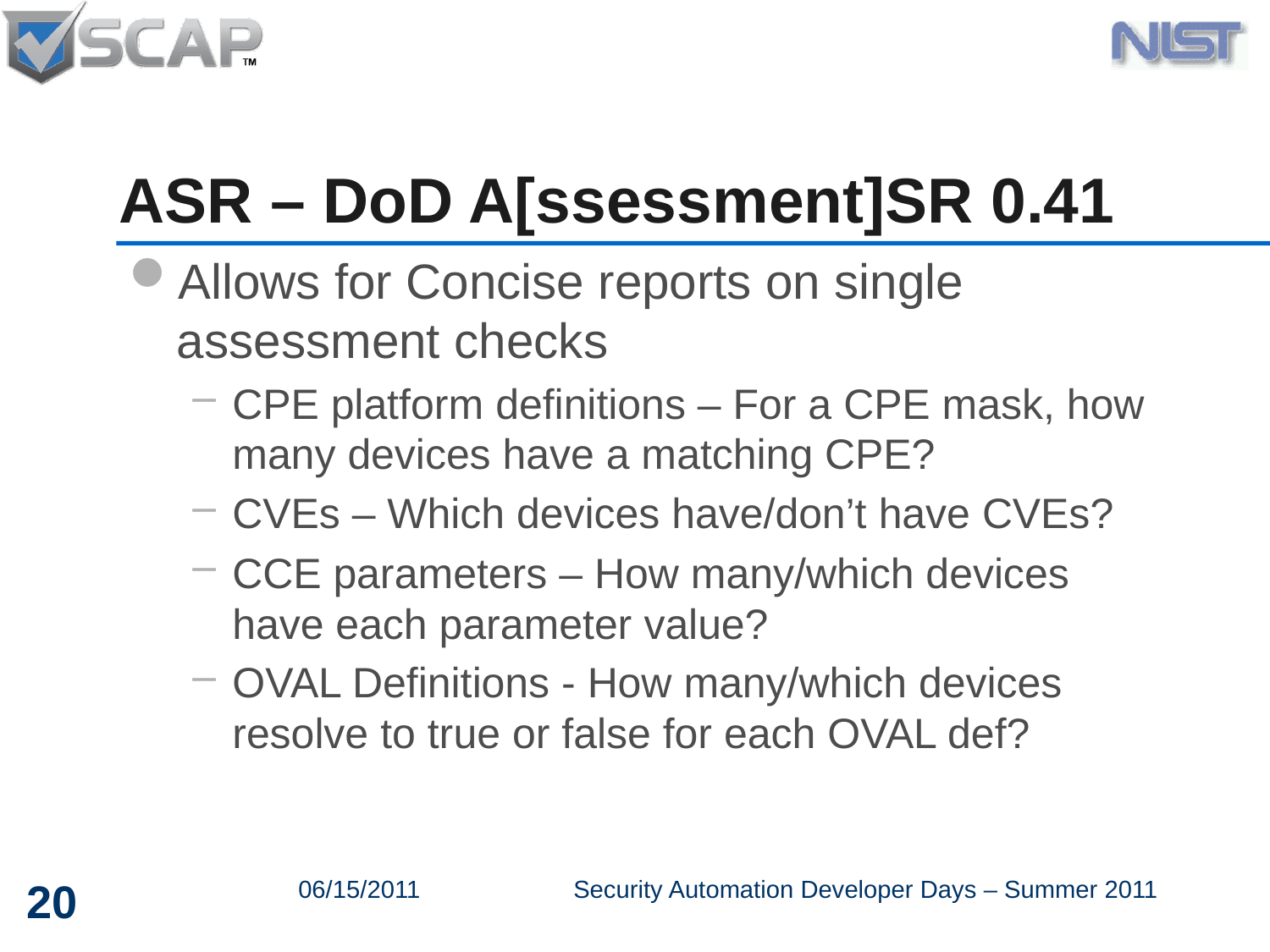

# ASR – DoD A[ssessment]SR 0.41
Allows for Concise reports on single assessment checks
CPE platform definitions – For a CPE mask, how many devices have a matching CPE?
CVEs – Which devices have/don’t have CVEs?
CCE parameters – How many/which devices have each parameter value?
OVAL Definitions - How many/which devices resolve to true or false for each OVAL def?

20
06/15/2011
Security Automation Developer Days – Summer 2011